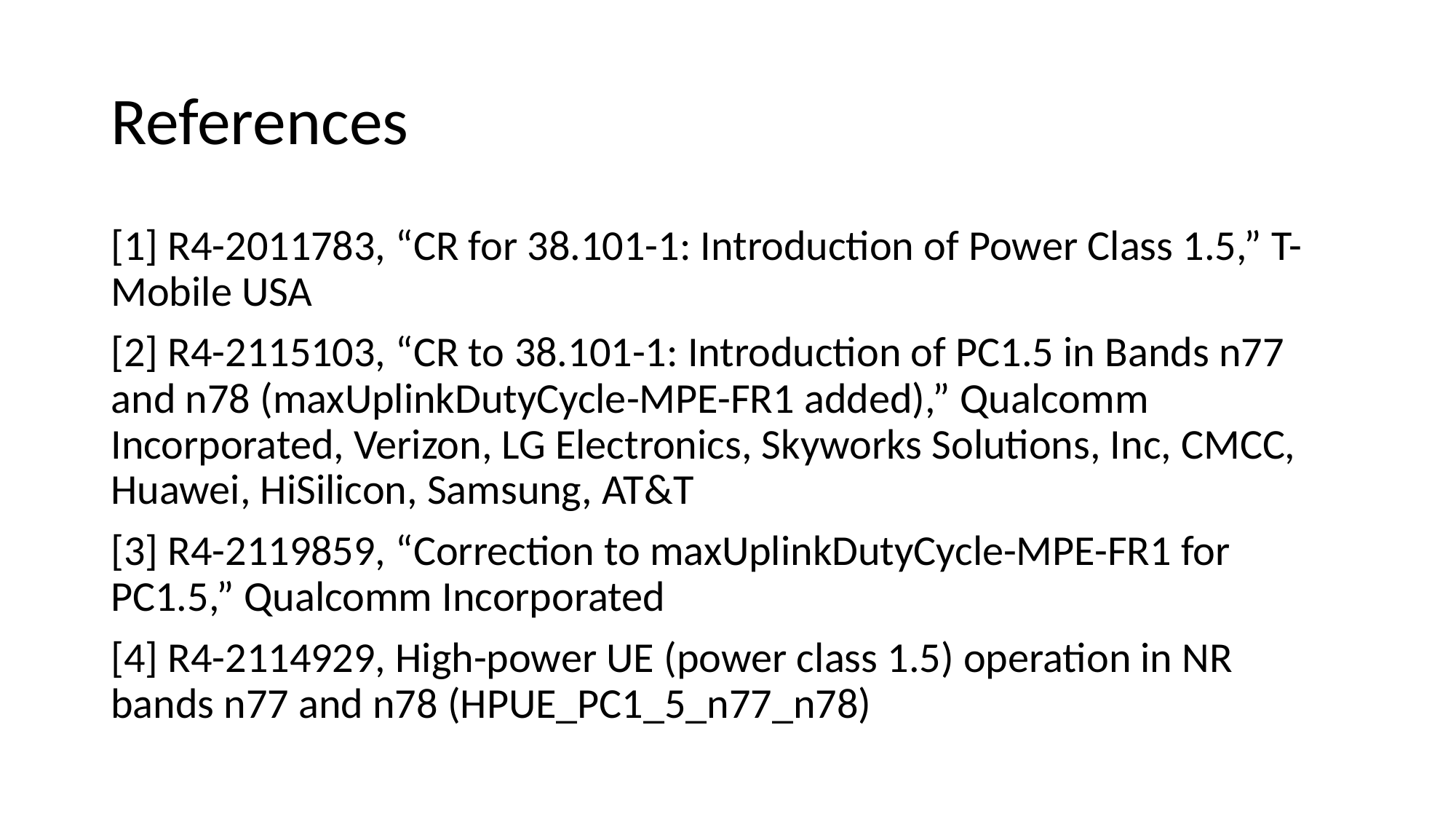

# References
[1] R4-2011783, “CR for 38.101-1: Introduction of Power Class 1.5,” T-Mobile USA
[2] R4-2115103, “CR to 38.101-1: Introduction of PC1.5 in Bands n77 and n78 (maxUplinkDutyCycle-MPE-FR1 added),” Qualcomm Incorporated, Verizon, LG Electronics, Skyworks Solutions, Inc, CMCC, Huawei, HiSilicon, Samsung, AT&T
[3] R4-2119859, “Correction to maxUplinkDutyCycle-MPE-FR1 for PC1.5,” Qualcomm Incorporated
[4] R4-2114929, High-power UE (power class 1.5) operation in NR bands n77 and n78 (HPUE_PC1_5_n77_n78)